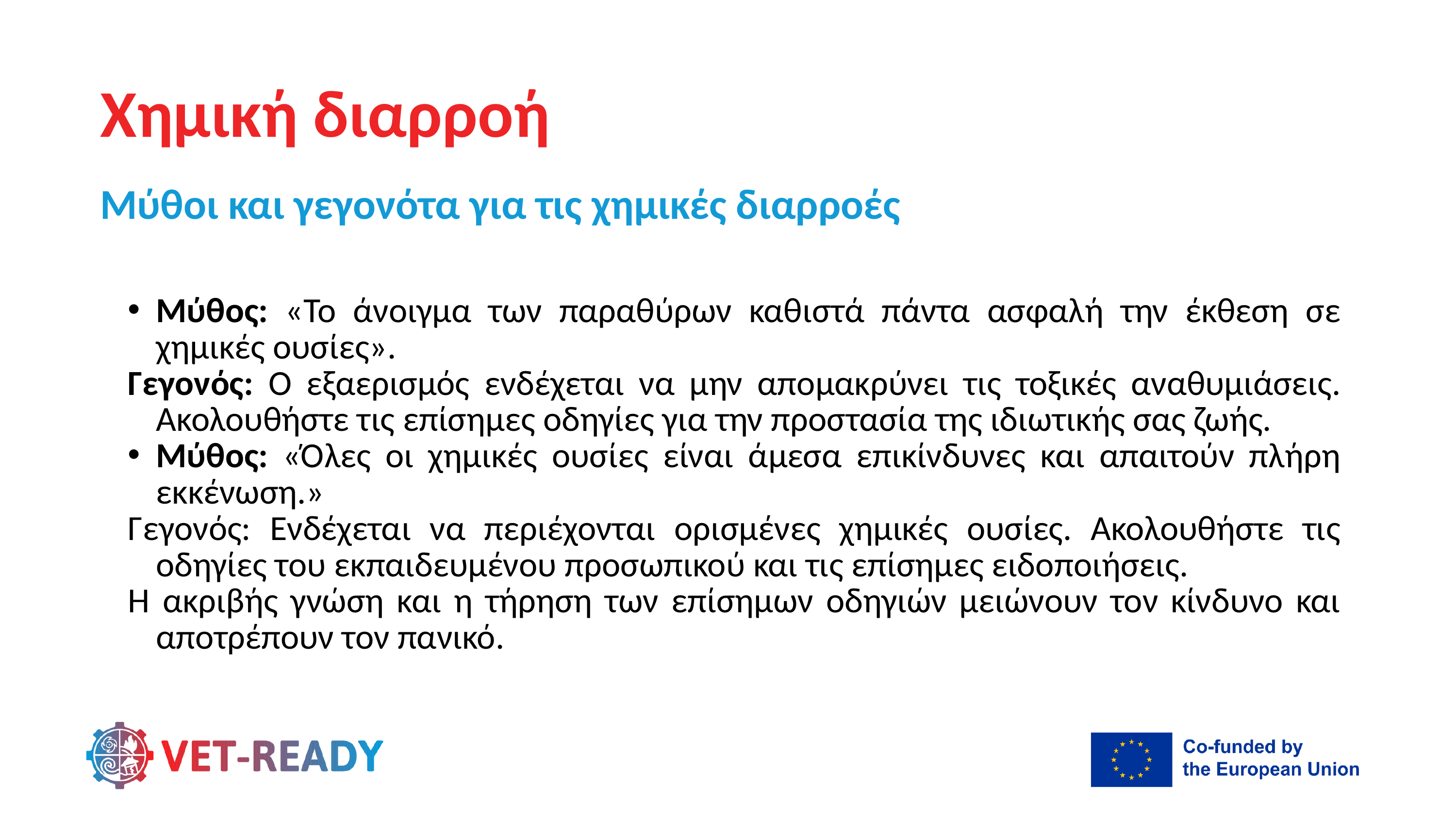

Χημική διαρροή

Μύθοι και γεγονότα για τις χημικές διαρροές
Μύθος: «Το άνοιγμα των παραθύρων καθιστά πάντα ασφαλή την έκθεση σε χημικές ουσίες».
Γεγονός: Ο εξαερισμός ενδέχεται να μην απομακρύνει τις τοξικές αναθυμιάσεις. Ακολουθήστε τις επίσημες οδηγίες για την προστασία της ιδιωτικής σας ζωής.
Μύθος: «Όλες οι χημικές ουσίες είναι άμεσα επικίνδυνες και απαιτούν πλήρη εκκένωση.»
Γεγονός: Ενδέχεται να περιέχονται ορισμένες χημικές ουσίες. Ακολουθήστε τις οδηγίες του εκπαιδευμένου προσωπικού και τις επίσημες ειδοποιήσεις.
Η ακριβής γνώση και η τήρηση των επίσημων οδηγιών μειώνουν τον κίνδυνο και αποτρέπουν τον πανικό.